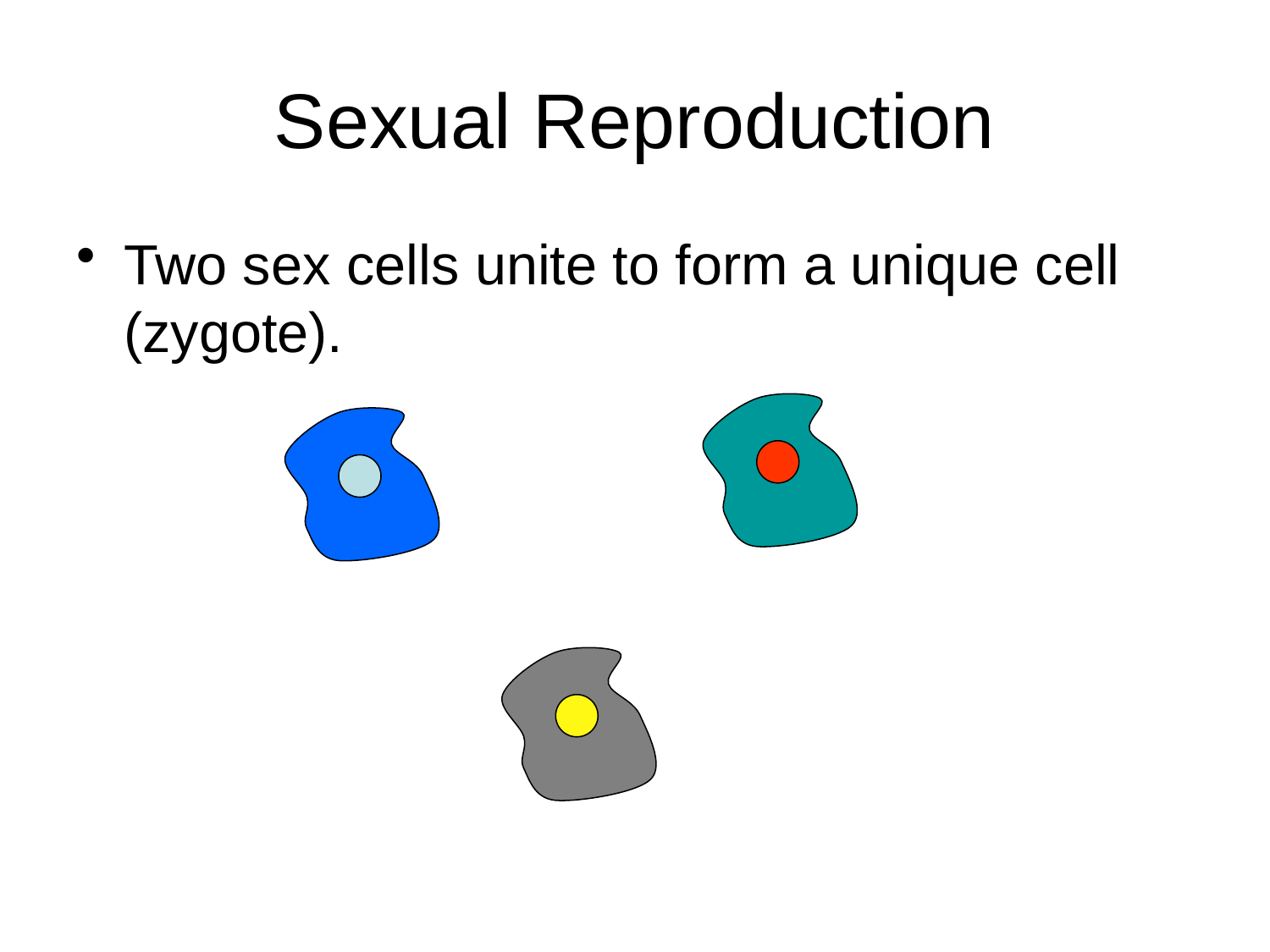

# Sexual Reproduction
Two sex cells unite to form a unique cell (zygote).